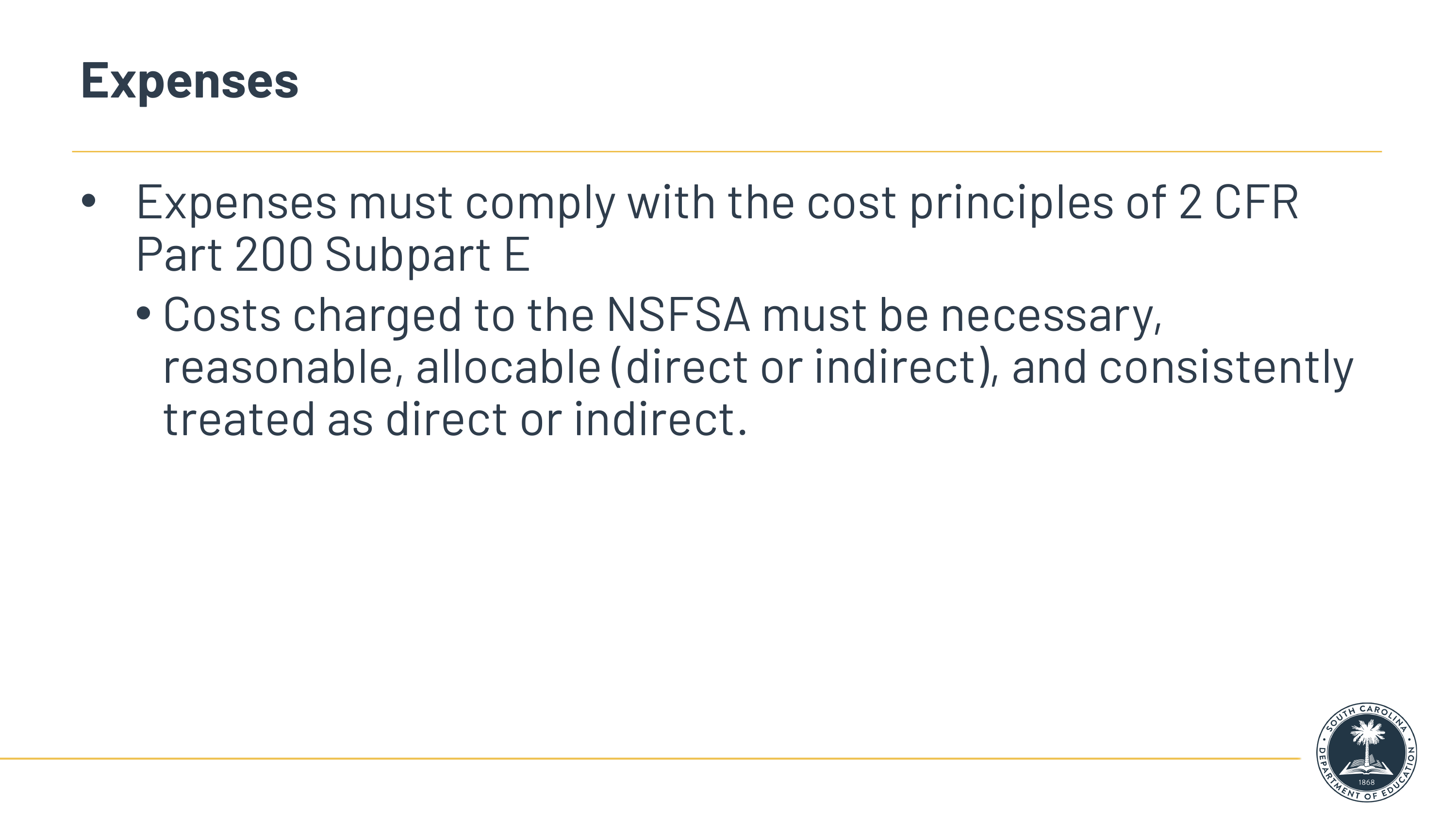

# Expenses
Expenses must comply with the cost principles of 2 CFR Part 200 Subpart E
Costs charged to the NSFSA must be necessary, reasonable, allocable (direct or indirect), and consistently treated as direct or indirect.